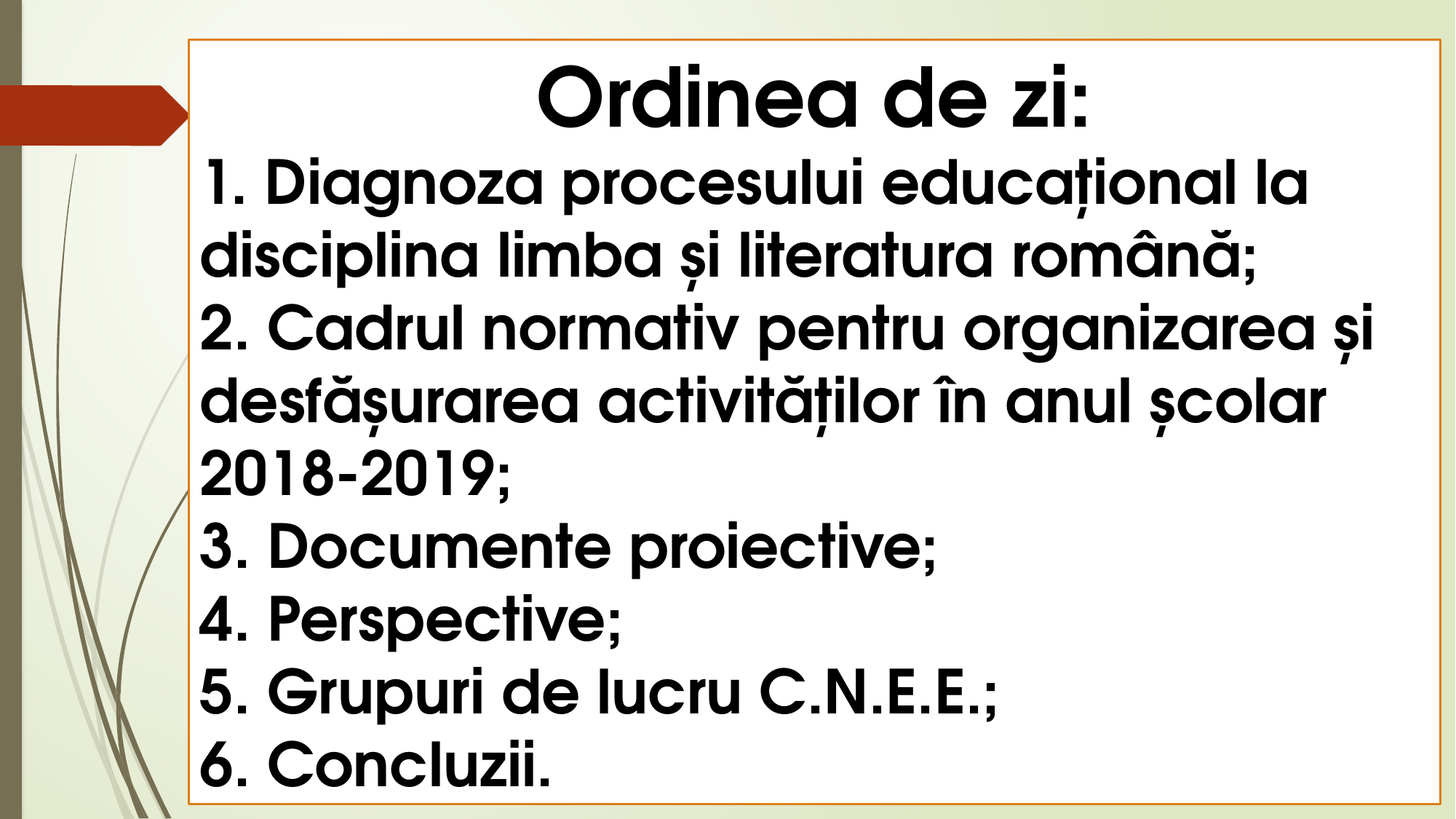

Ordinea de zi:
1. Diagnoza procesului educațional la disciplina limba și literatura română;
2. Cadrul normativ pentru organizarea și
desfășurarea activităților în anul școlar 2018-2019;
3. Documente proiective;
4. Perspective;
5. Grupuri de lucru C.N.E.E.;
6. Concluzii.